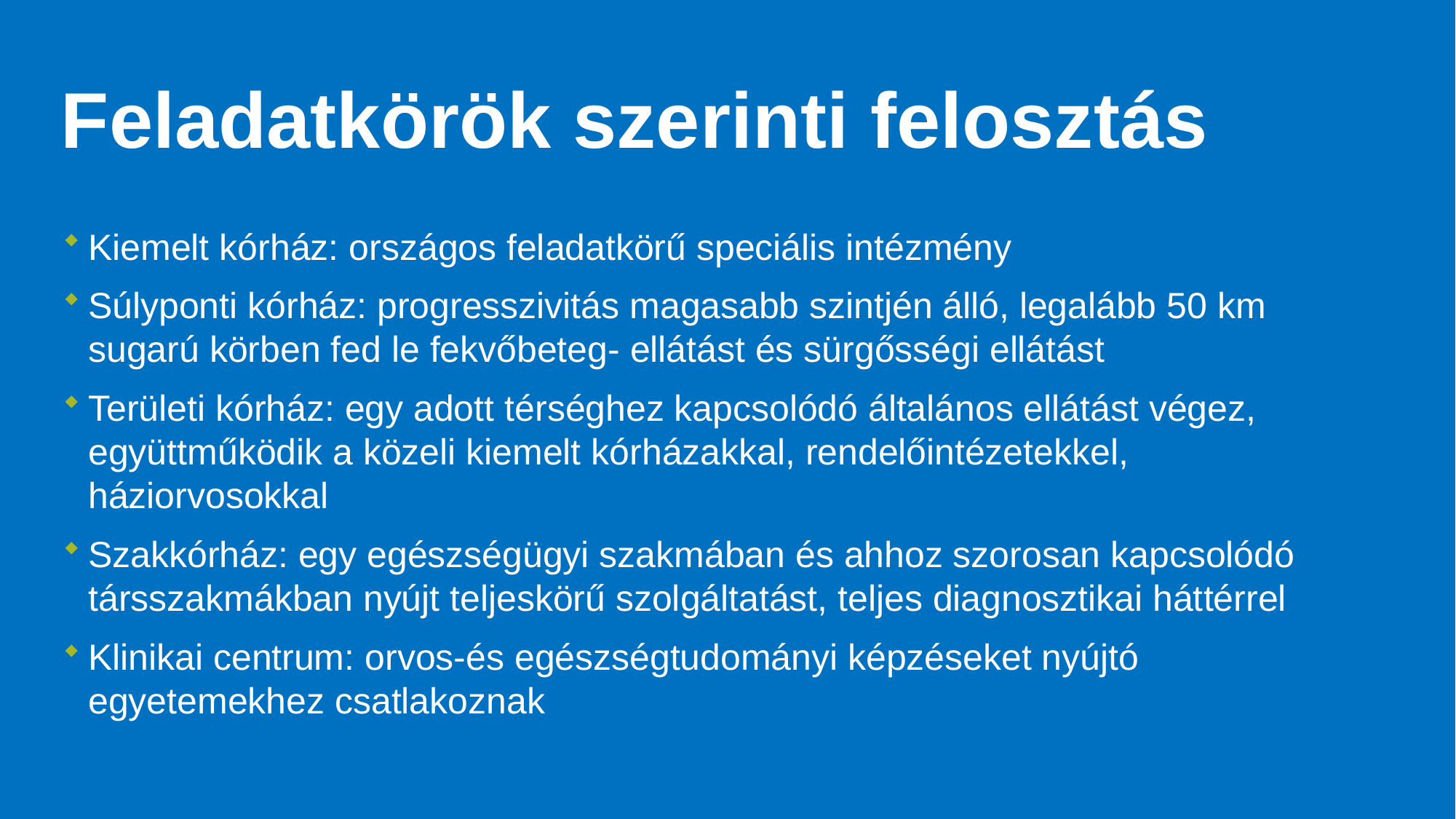

# Feladatkörök szerinti felosztás
Kiemelt kórház: országos feladatkörű speciális intézmény
Súlyponti kórház: progresszivitás magasabb szintjén álló, legalább 50 km sugarú körben fed le fekvőbeteg- ellátást és sürgősségi ellátást
Területi kórház: egy adott térséghez kapcsolódó általános ellátást végez, együttműködik a közeli kiemelt kórházakkal, rendelőintézetekkel, háziorvosokkal
Szakkórház: egy egészségügyi szakmában és ahhoz szorosan kapcsolódó társszakmákban nyújt teljeskörű szolgáltatást, teljes diagnosztikai háttérrel
Klinikai centrum: orvos-és egészségtudományi képzéseket nyújtó egyetemekhez csatlakoznak